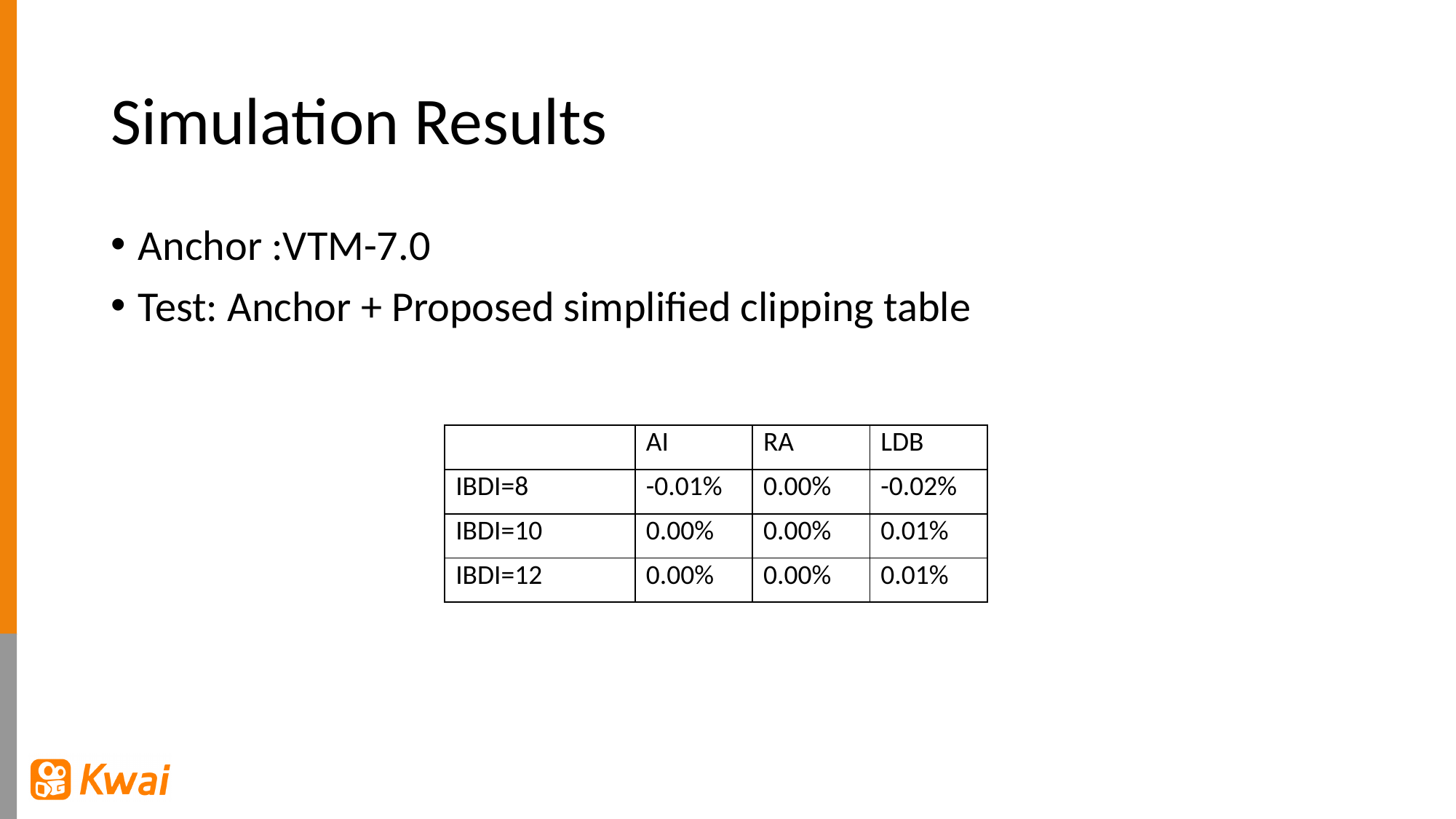

# Simulation Results
Anchor :VTM-7.0
Test: Anchor + Proposed simplified clipping table
|  | AI | RA | LDB |
| --- | --- | --- | --- |
| IBDI=8 | -0.01% | 0.00% | -0.02% |
| IBDI=10 | 0.00% | 0.00% | 0.01% |
| IBDI=12 | 0.00% | 0.00% | 0.01% |